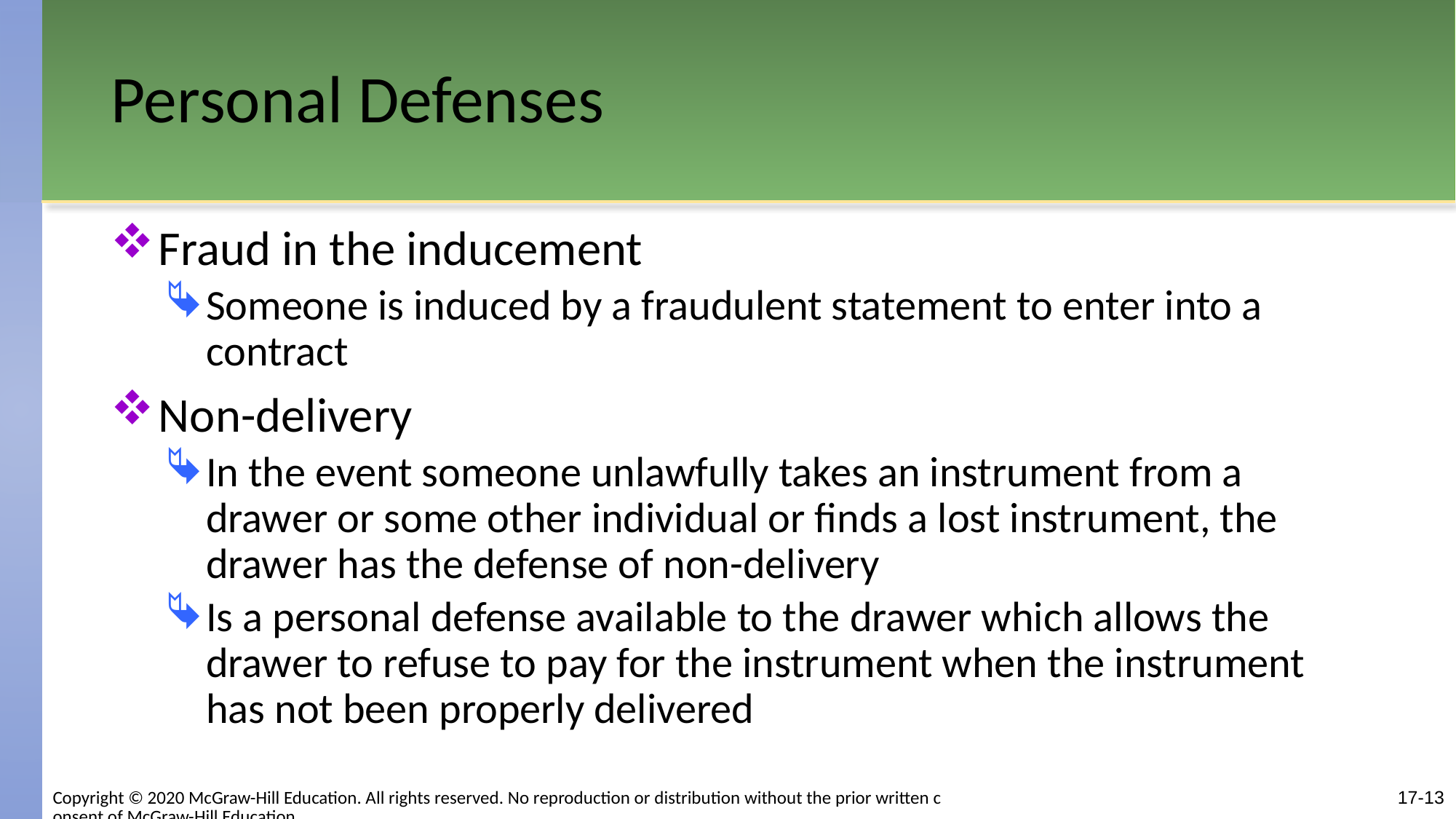

# Personal Defenses
Fraud in the inducement
Someone is induced by a fraudulent statement to enter into a contract
Non-delivery
In the event someone unlawfully takes an instrument from a drawer or some other individual or finds a lost instrument, the drawer has the defense of non-delivery
Is a personal defense available to the drawer which allows the drawer to refuse to pay for the instrument when the instrument has not been properly delivered

17-13
Copyright © 2020 McGraw-Hill Education. All rights reserved. No reproduction or distribution without the prior written consent of McGraw-Hill Education.